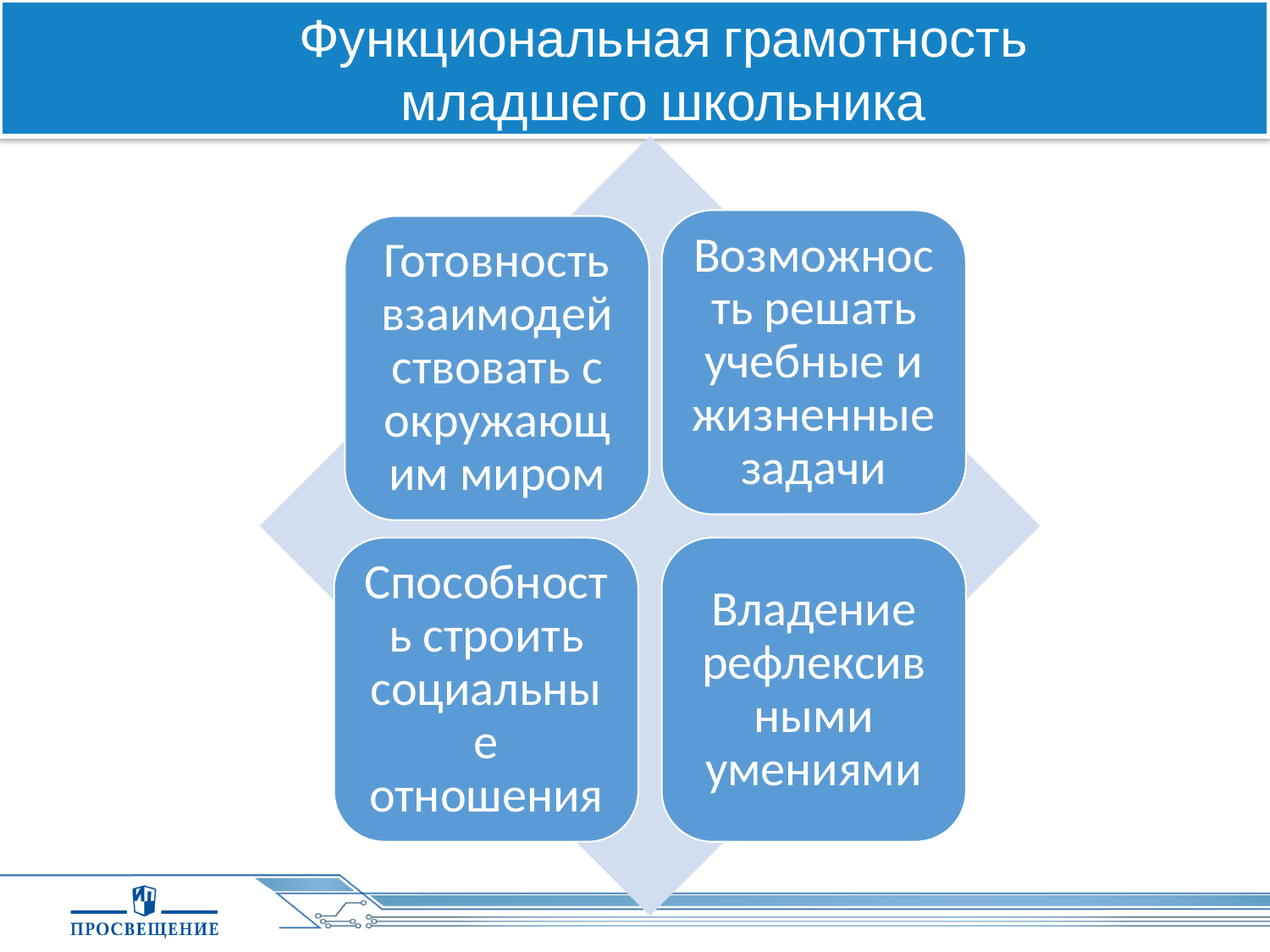

Функциональная грамотность
младшего школьника
Готовность взаимодействовать с окружающим миром
Возможность решать учебные и жизненные задачи
Способность строить социальные отношения
Владение рефлексивными умениями